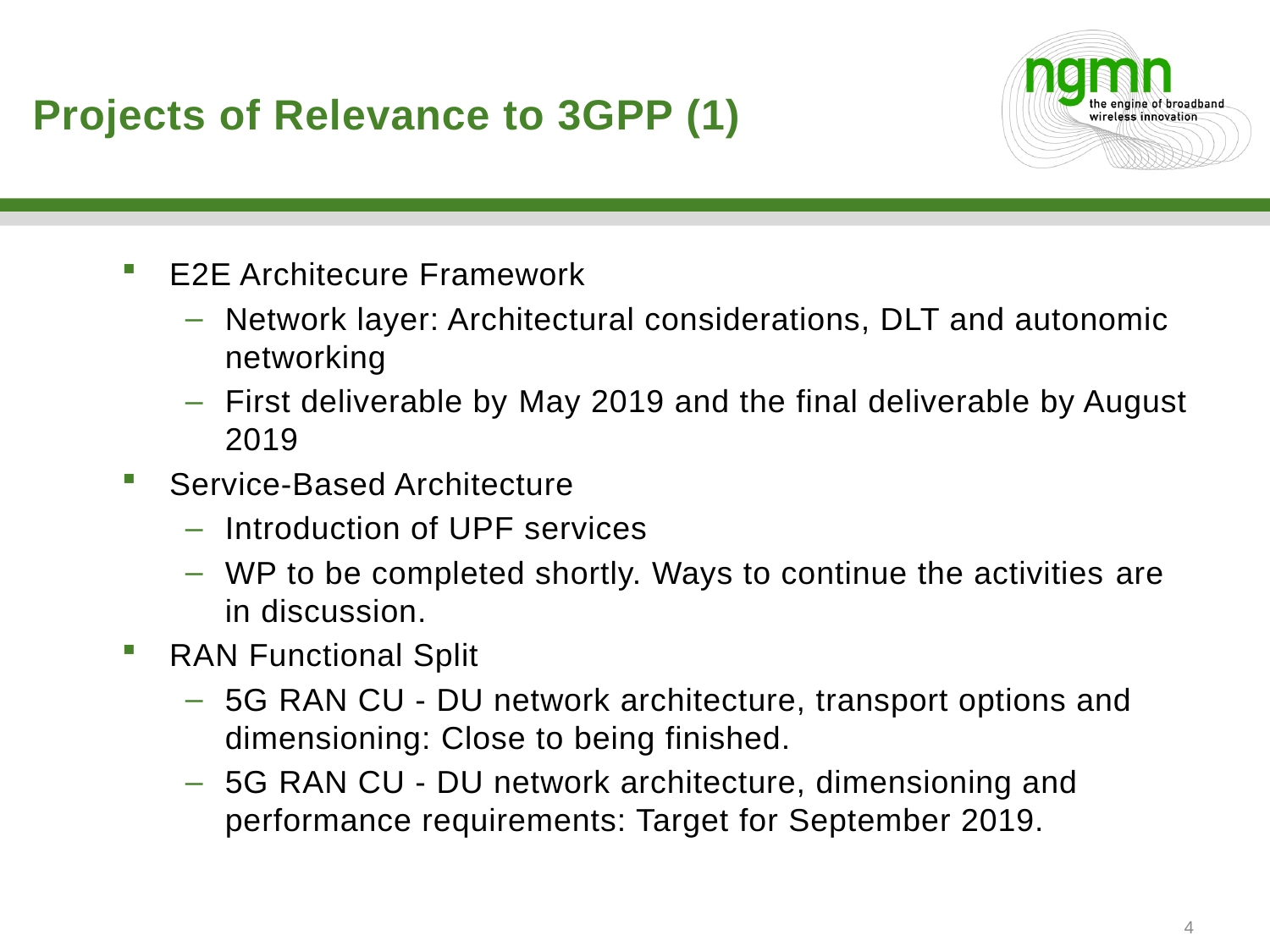

# Projects of Relevance to 3GPP (1)

E2E Architecure Framework
Network layer: Architectural considerations, DLT and autonomic networking
First deliverable by May 2019 and the final deliverable by August 2019
Service-Based Architecture
Introduction of UPF services
WP to be completed shortly. Ways to continue the activities are in discussion.
RAN Functional Split
5G RAN CU - DU network architecture, transport options and dimensioning: Close to being finished.
5G RAN CU - DU network architecture, dimensioning and performance requirements: Target for September 2019.
4